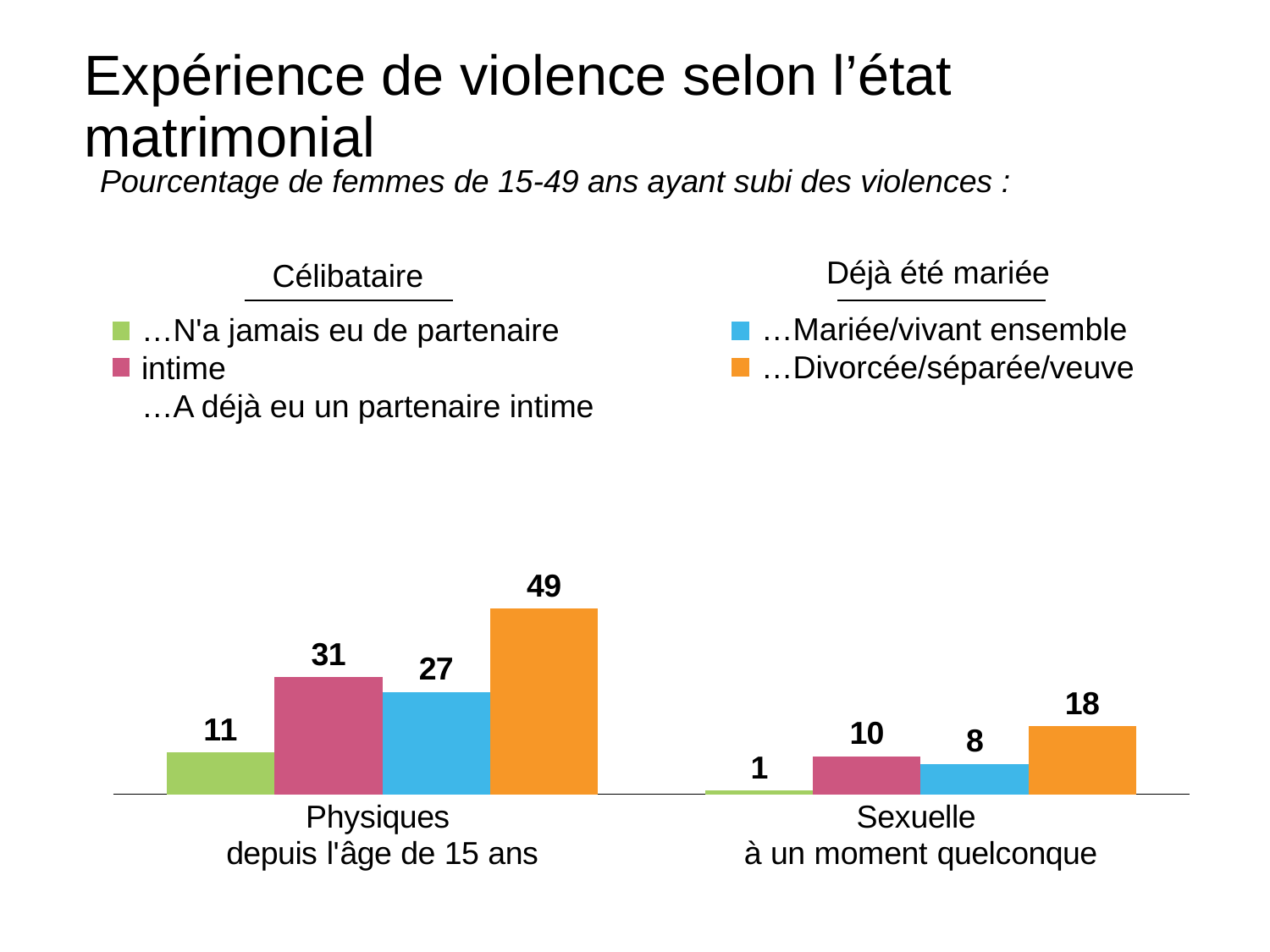

# Expérience de violence selon l’état matrimonial
Pourcentage de femmes de 15-49 ans ayant subi des violences :
Déjà été mariée
Célibataire
…Mariée/vivant ensemble
…Divorcée/séparée/veuve
…N'a jamais eu de partenaire intime
…A déjà eu un partenaire intime

### Chart

| Category | Never had an intimate partner | Ever had an intimate partner | Married/ living together | Divorced/ separated/ widowed |
|---|---|---|---|---|
| Physiques
depuis l'âge de 15 ans | 11.0 | 31.0 | 27.0 | 49.0 |
| Sexuelle
à un moment quelconque | 1.0 | 10.0 | 8.0 | 18.0 |